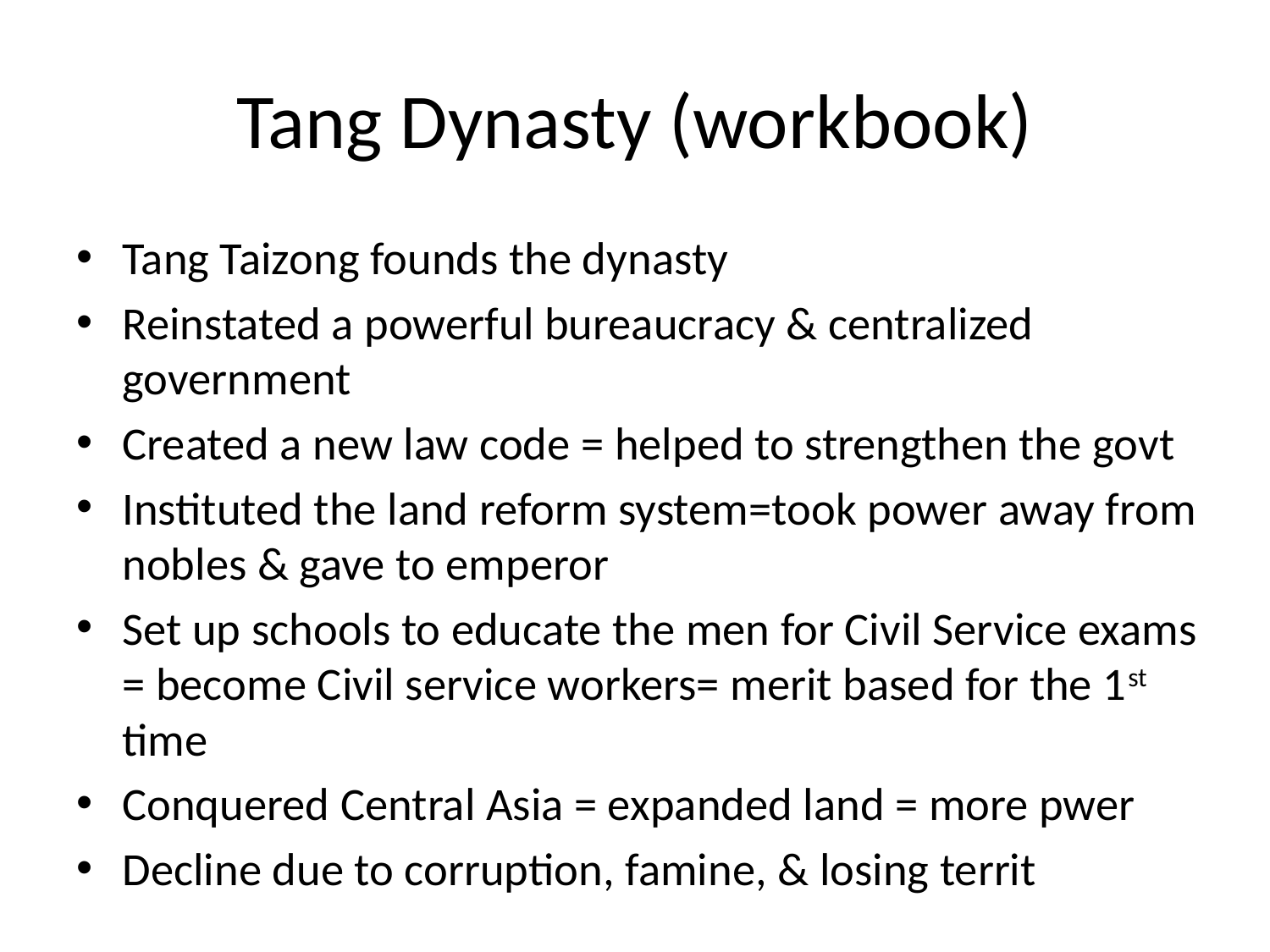

# Tang Dynasty (workbook)
Tang Taizong founds the dynasty
Reinstated a powerful bureaucracy & centralized government
Created a new law code = helped to strengthen the govt
Instituted the land reform system=took power away from nobles & gave to emperor
Set up schools to educate the men for Civil Service exams = become Civil service workers= merit based for the 1st time
Conquered Central Asia = expanded land = more pwer
Decline due to corruption, famine, & losing territ